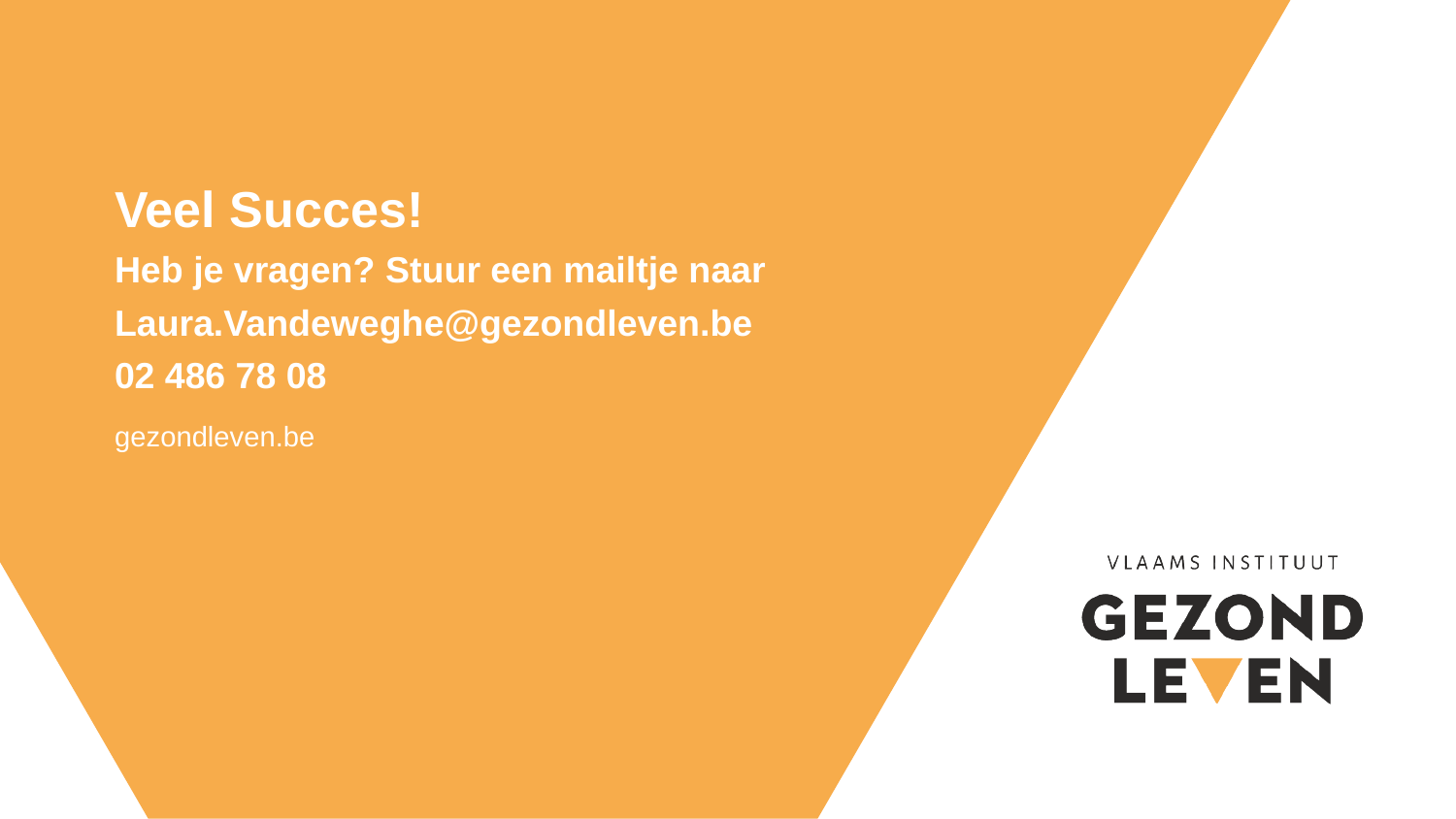

Veel Succes!
Heb je vragen? Stuur een mailtje naar
Laura.Vandeweghe@gezondleven.be
02 486 78 08